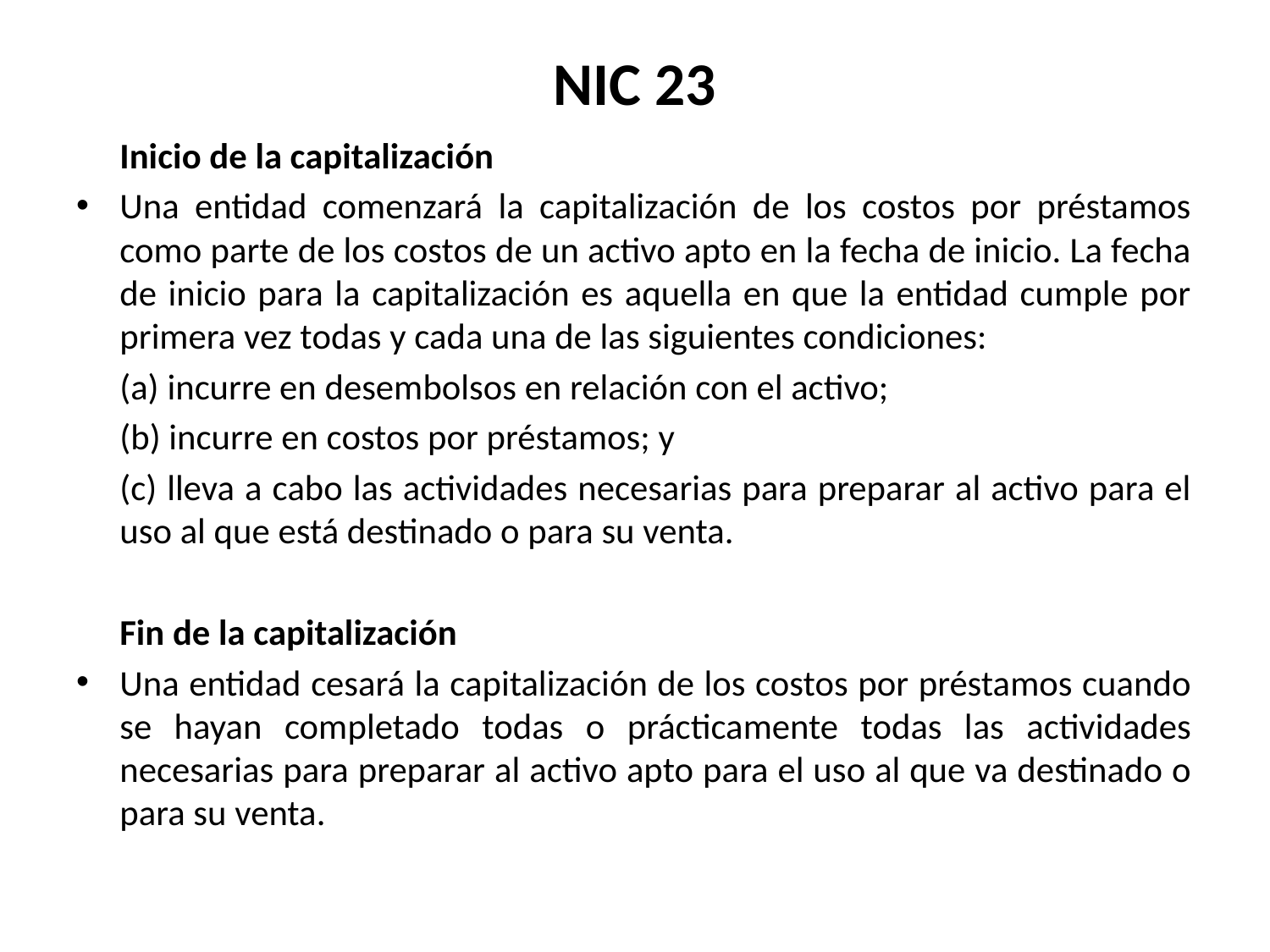

# NIC 23
	Inicio de la capitalización
Una entidad comenzará la capitalización de los costos por préstamos como parte de los costos de un activo apto en la fecha de inicio. La fecha de inicio para la capitalización es aquella en que la entidad cumple por primera vez todas y cada una de las siguientes condiciones:
	(a) incurre en desembolsos en relación con el activo;
	(b) incurre en costos por préstamos; y
	(c) lleva a cabo las actividades necesarias para preparar al activo para el uso al que está destinado o para su venta.

	Fin de la capitalización
Una entidad cesará la capitalización de los costos por préstamos cuando se hayan completado todas o prácticamente todas las actividades necesarias para preparar al activo apto para el uso al que va destinado o para su venta.